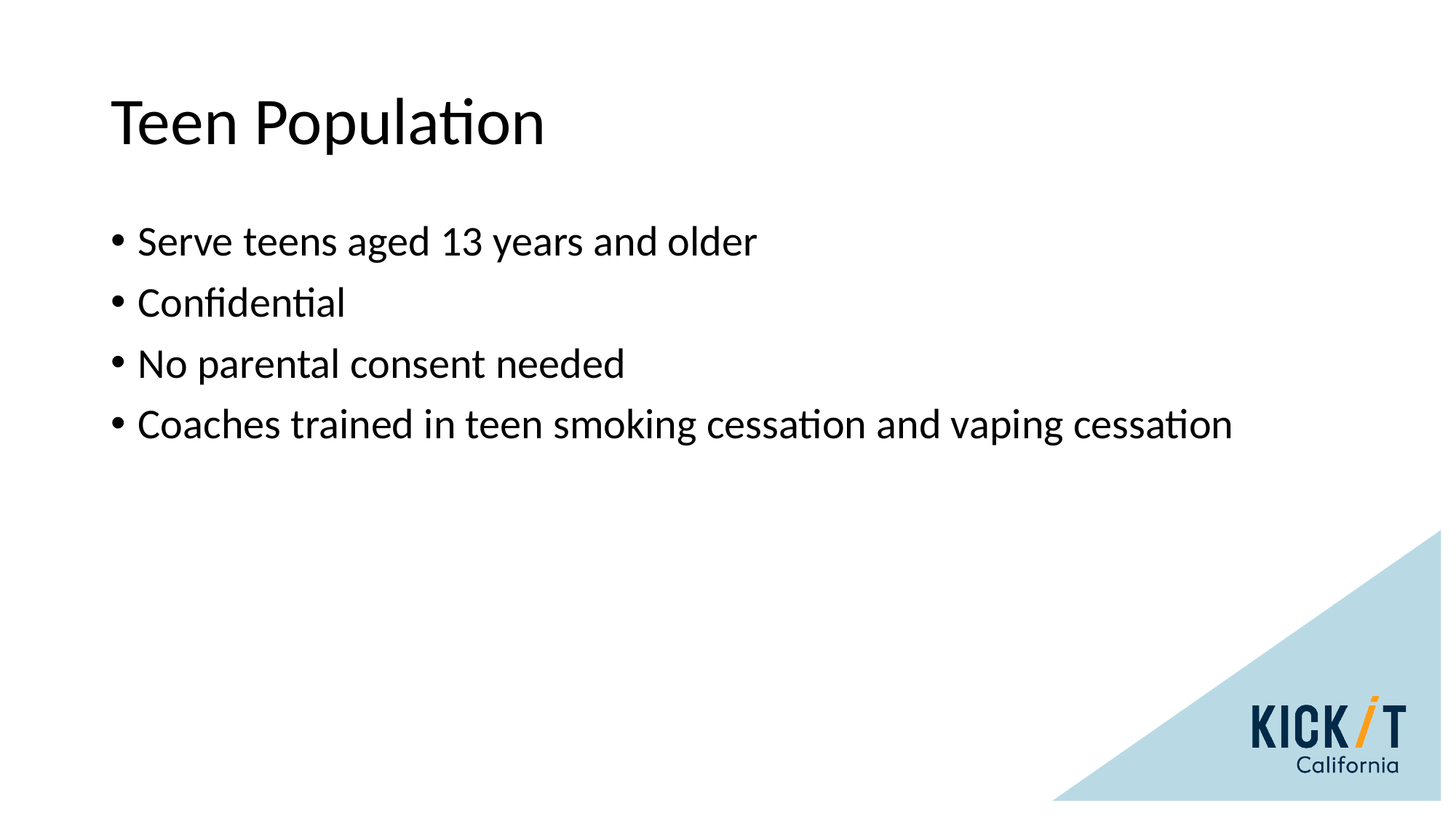

# Teen Population
Serve teens aged 13 years and older
Confidential
No parental consent needed
Coaches trained in teen smoking cessation and vaping cessation